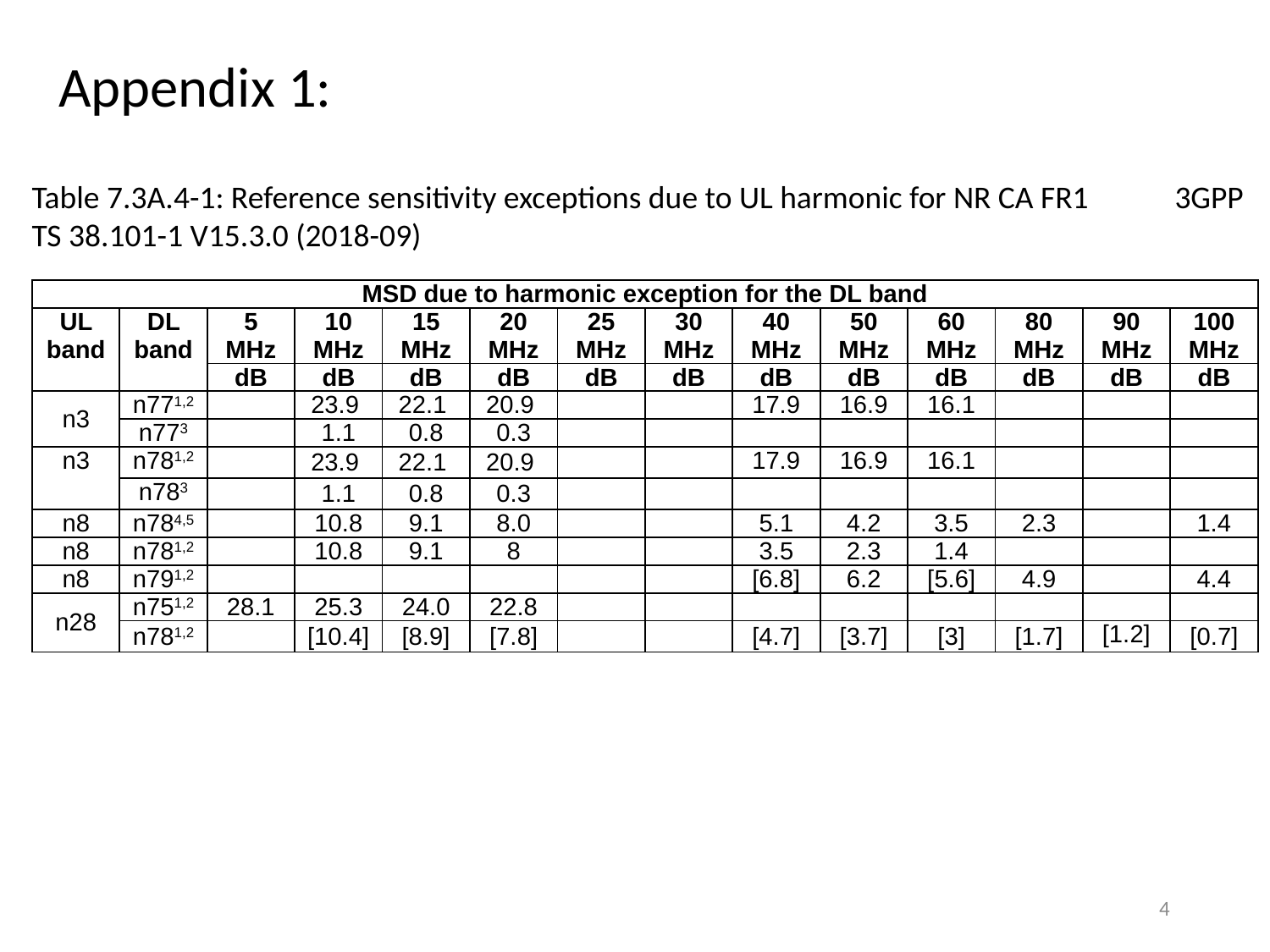

# Appendix 1:
Table 7.3A.4-1: Reference sensitivity exceptions due to UL harmonic for NR CA FR1	3GPP TS 38.101-1 V15.3.0 (2018-09)
| MSD due to harmonic exception for the DL band |  |  |  |  |  |  |  |  |  |  |  |  |  |
| --- | --- | --- | --- | --- | --- | --- | --- | --- | --- | --- | --- | --- | --- |
| UL band | DL band | 5 MHz | 10 MHz | 15 MHz | 20 MHz | 25 MHz | 30 MHz | 40 MHz | 50 MHz | 60 MHz | 80 MHz | 90 MHz | 100 MHz |
|  |  | dB | dB | dB | dB | dB | dB | dB | dB | dB | dB | dB | dB |
| n3 | n771,2 |  | 23.9 | 22.1 | 20.9 |  |  | 17.9 | 16.9 | 16.1 |  |  |  |
|  | n773 |  | 1.1 | 0.8 | 0.3 |  |  |  |  |  |  |  |  |
| n3 | n781,2 |  | 23.9 | 22.1 | 20.9 |  |  | 17.9 | 16.9 | 16.1 |  |  |  |
|  | n783 |  | 1.1 | 0.8 | 0.3 |  |  |  |  |  |  |  |  |
| n8 | n784,5 |  | 10.8 | 9.1 | 8.0 |  |  | 5.1 | 4.2 | 3.5 | 2.3 |  | 1.4 |
| n8 | n781,2 |  | 10.8 | 9.1 | 8 |  |  | 3.5 | 2.3 | 1.4 |  |  |  |
| n8 | n791,2 |  |  |  |  |  |  | [6.8] | 6.2 | [5.6] | 4.9 |  | 4.4 |
| n28 | n751,2 | 28.1 | 25.3 | 24.0 | 22.8 |  |  |  |  |  |  |  |  |
|  | n781,2 |  | [10.4] | [8.9] | [7.8] |  |  | [4.7] | [3.7] | [3] | [1.7] | [1.2] | [0.7] |
4